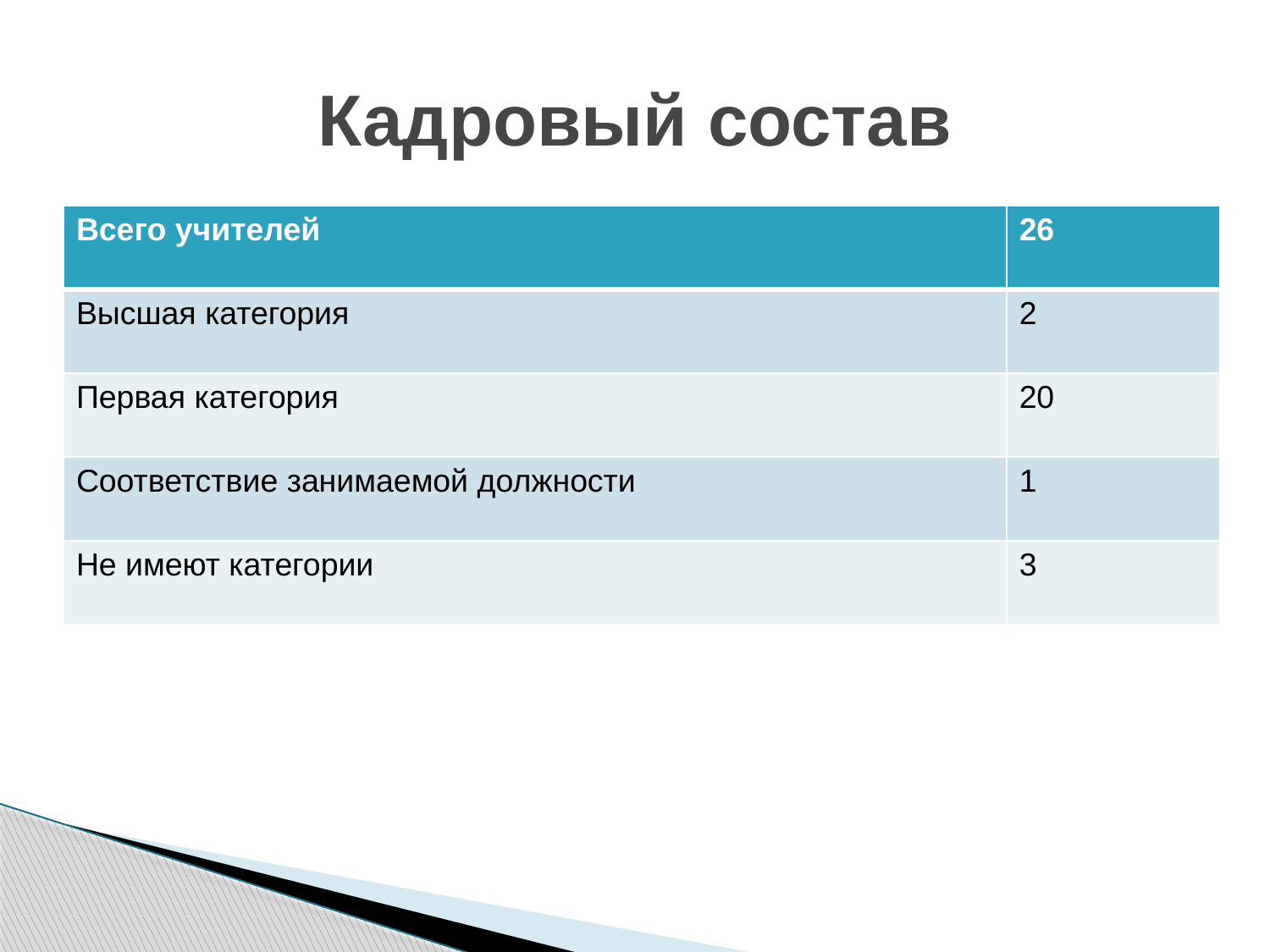

# Кадровый состав
| Всего учителей | 26 |
| --- | --- |
| Высшая категория | 2 |
| Первая категория | 20 |
| Соответствие занимаемой должности | 1 |
| Не имеют категории | 3 |